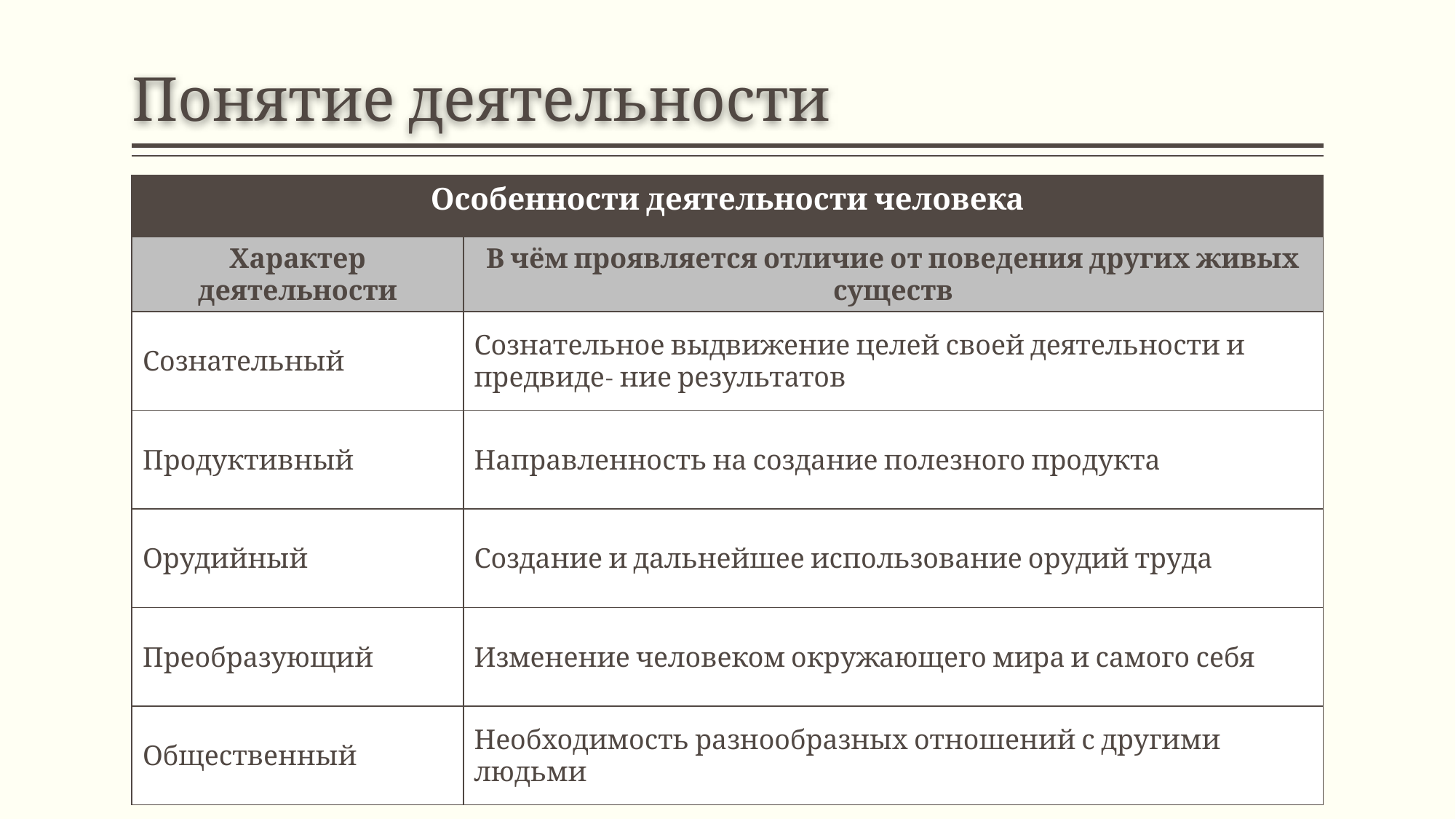

# Понятие деятельности
| Особенности деятельности человека |  |
| --- | --- |
| Характер деятельности | В чём проявляется отличие от поведения других живых существ |
| Сознательный | Сознательное выдвижение целей своей деятельности и предвиде- ние результатов |
| Продуктивный | Направленность на создание полезного продукта |
| Орудийный | Создание и дальнейшее использование орудий труда |
| Преобразующий | Изменение человеком окружающего мира и самого себя |
| Общественный | Необходимость разнообразных отношений с другими людьми |